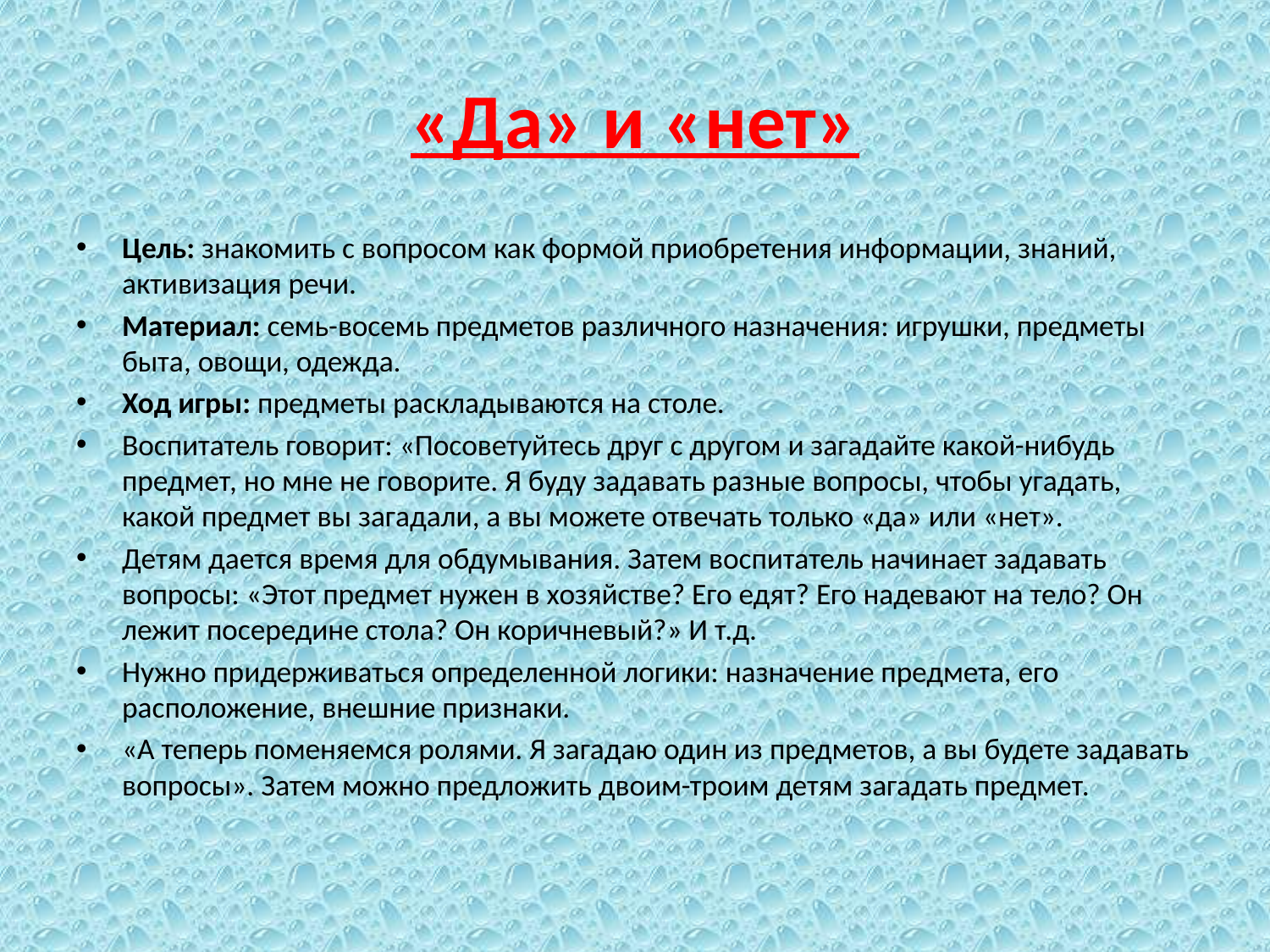

# «Да» и «нет»
Цель: знакомить с вопросом как формой приобретения информации, знаний, активизация речи.
Материал: семь-восемь предметов различного назначения: игрушки, предметы быта, овощи, одежда.
Ход игры: предметы раскладываются на столе.
Воспитатель говорит: «Посоветуйтесь друг с другом и загадайте какой-нибудь предмет, но мне не говорите. Я буду задавать разные вопросы, чтобы угадать, какой предмет вы загадали, а вы можете отвечать только «да» или «нет».
Детям дается время для обдумывания. Затем воспитатель начинает задавать вопросы: «Этот предмет нужен в хозяйстве? Его едят? Его надевают на тело? Он лежит посередине стола? Он коричневый?» И т.д.
Нужно придерживаться определенной логики: назначение предмета, его расположение, внешние признаки.
«А теперь поменяемся ролями. Я загадаю один из предметов, а вы будете задавать вопросы». Затем можно предложить двоим-троим детям загадать предмет.